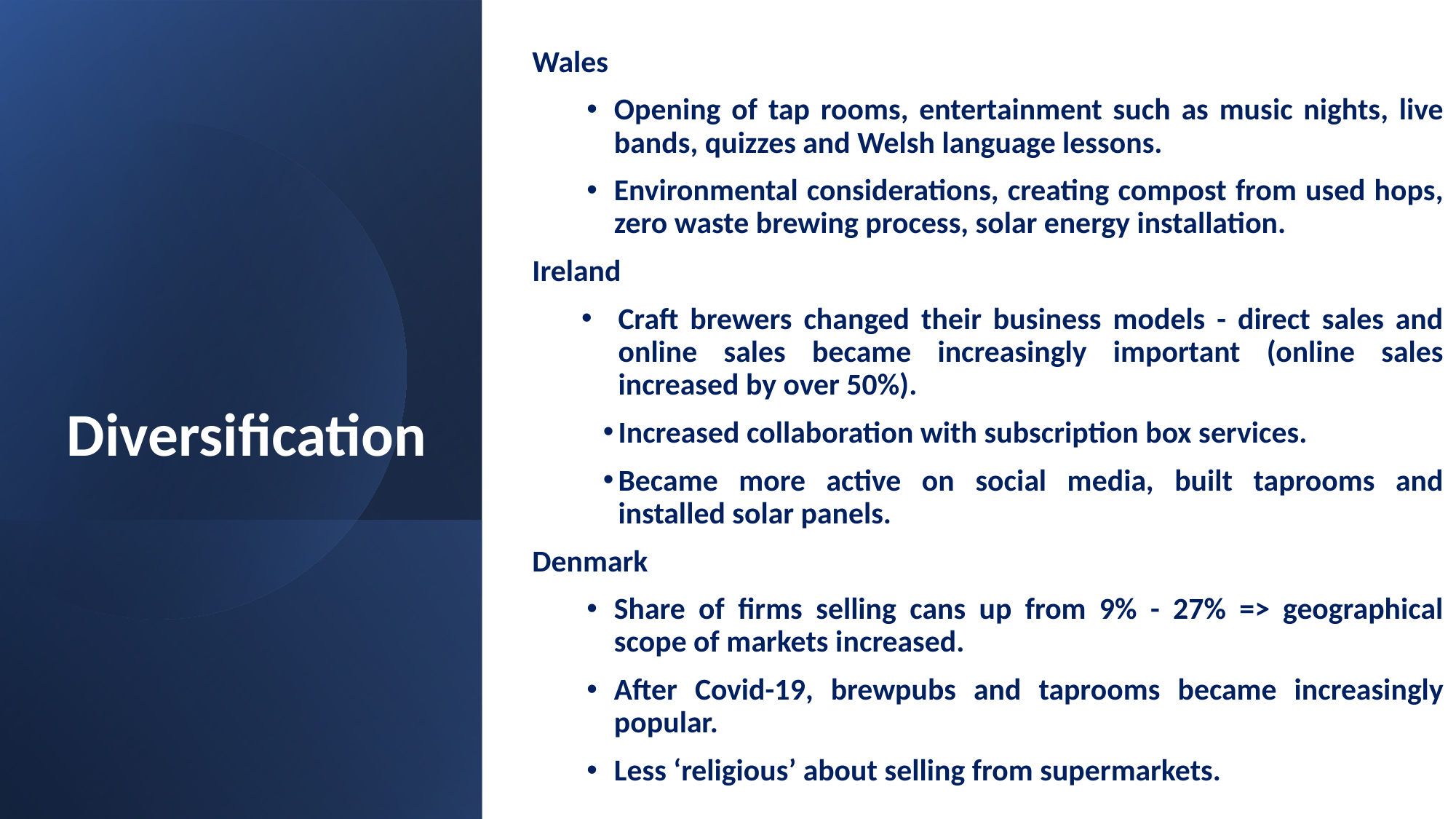

# Diversification
Wales
Opening of tap rooms, entertainment such as music nights, live bands, quizzes and Welsh language lessons.
Environmental considerations, creating compost from used hops, zero waste brewing process, solar energy installation.
Ireland
Craft brewers changed their business models - direct sales and online sales became increasingly important (online sales increased by over 50%).
Increased collaboration with subscription box services.
Became more active on social media, built taprooms and installed solar panels.
Denmark
Share of firms selling cans up from 9% - 27% => geographical scope of markets increased.
After Covid-19, brewpubs and taprooms became increasingly popular.
Less ‘religious’ about selling from supermarkets.